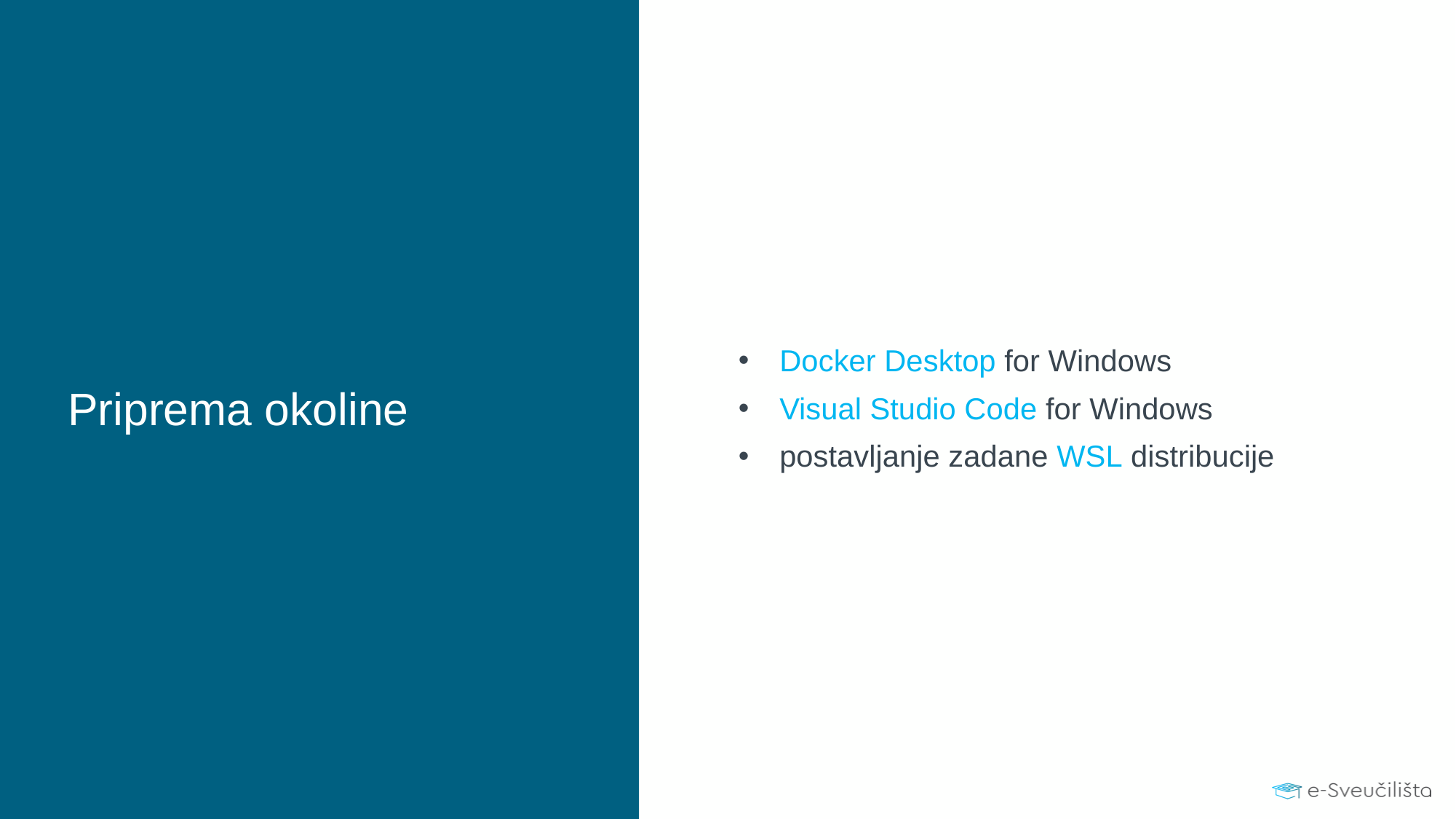

Docker Desktop for Windows
Visual Studio Code for Windows
postavljanje zadane WSL distribucije
# Priprema okoline